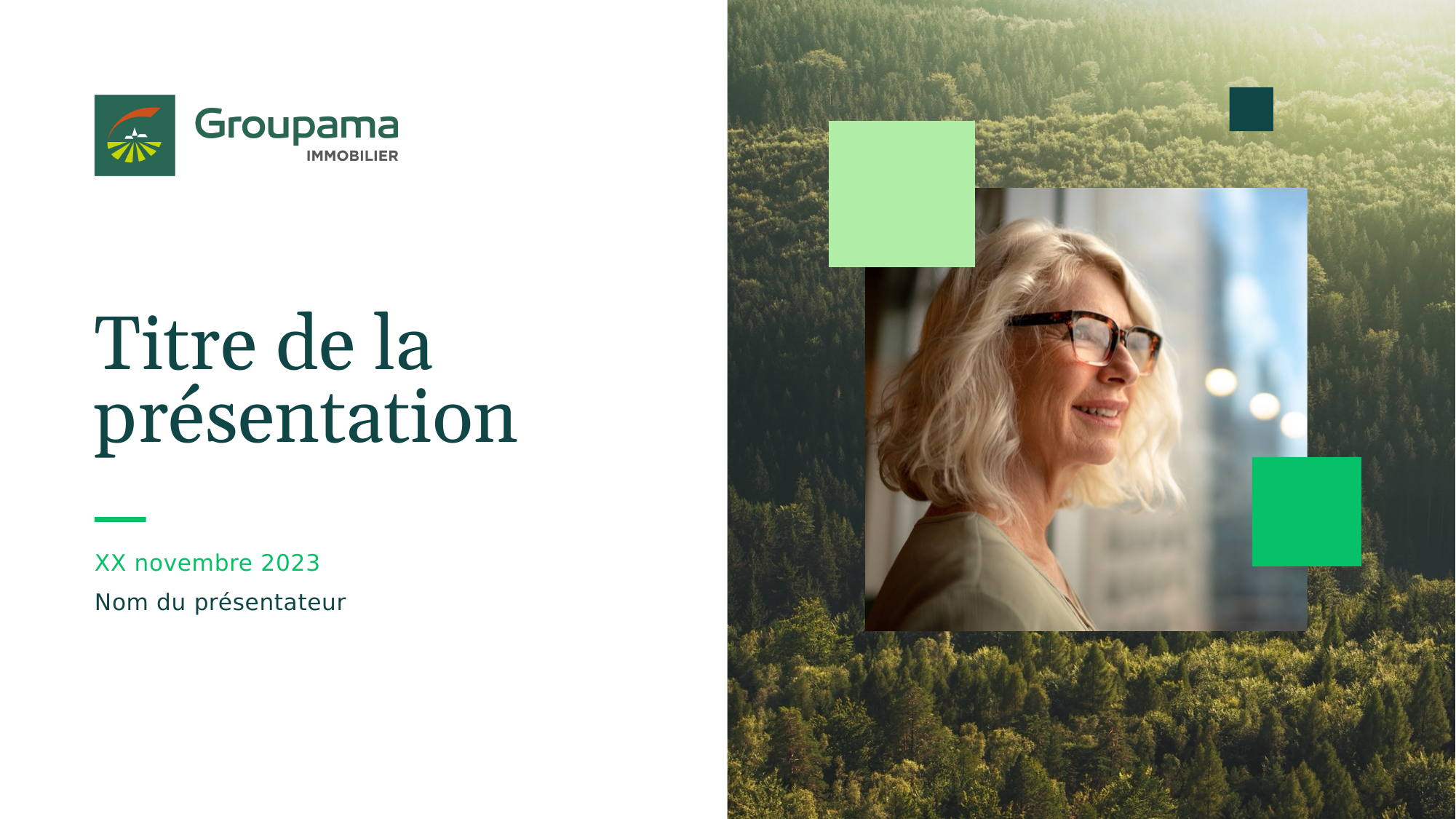

# Titre de la présentation
XX novembre 2023
Nom du présentateur